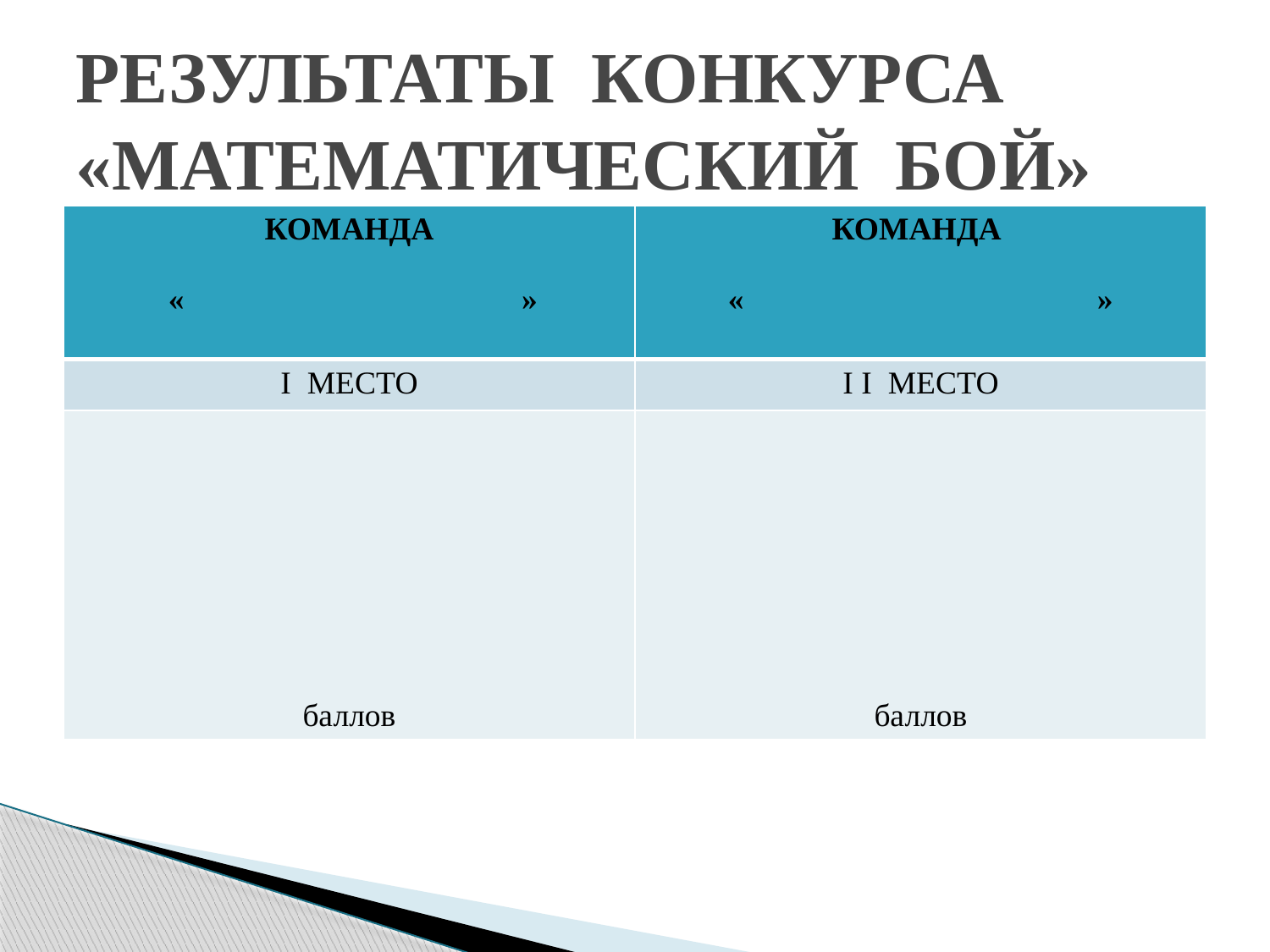

# РЕЗУЛЬТАТЫ  КОНКУРСА «МАТЕМАТИЧЕСКИЙ  БОЙ»
| КОМАНДА « » | КОМАНДА « » |
| --- | --- |
| I МЕСТО | I I МЕСТО |
| баллов | баллов |